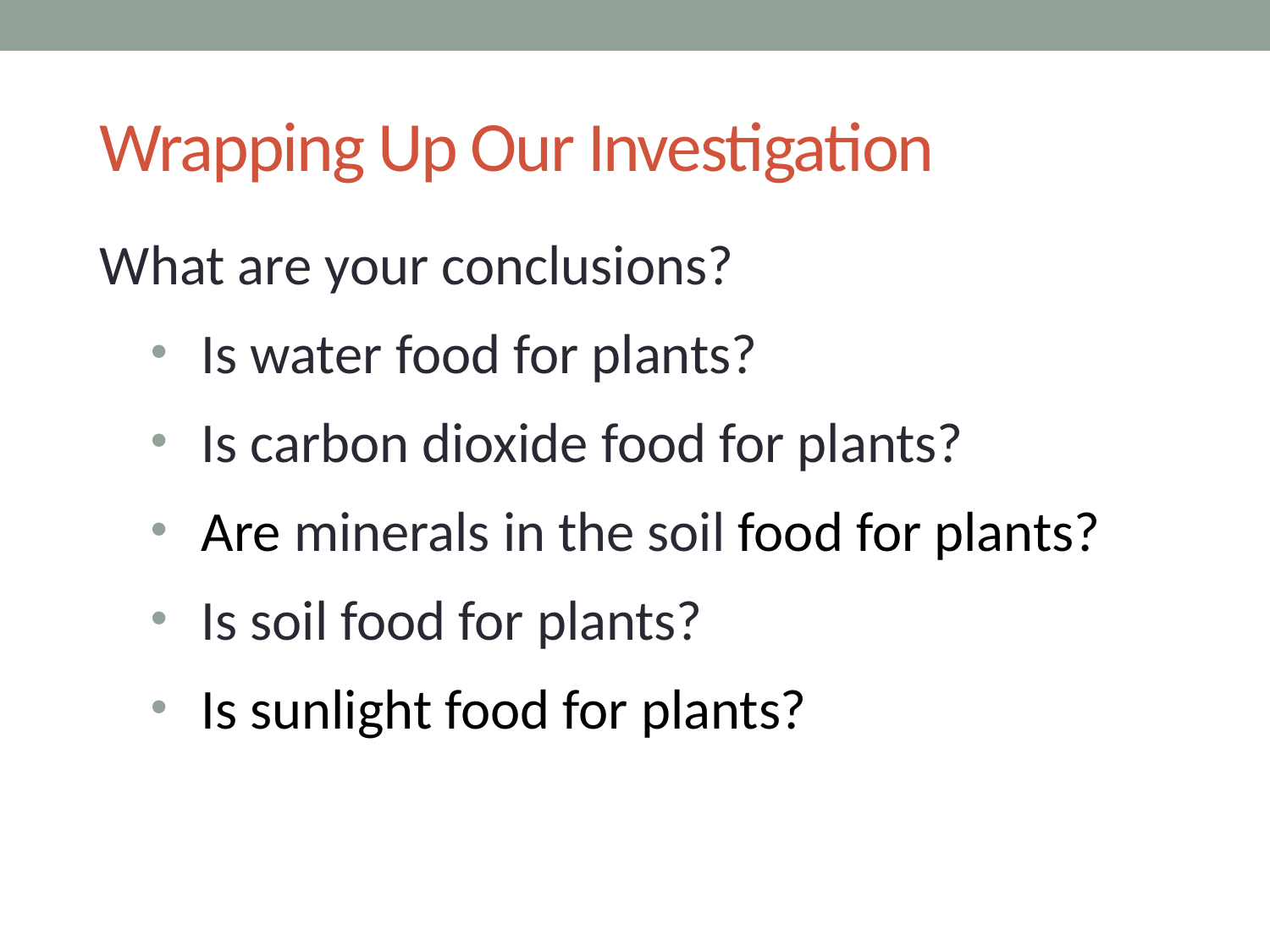

# Wrapping Up Our Investigation
What are your conclusions?
Is water food for plants?
Is carbon dioxide food for plants?
Are minerals in the soil food for plants?
Is soil food for plants?
Is sunlight food for plants?